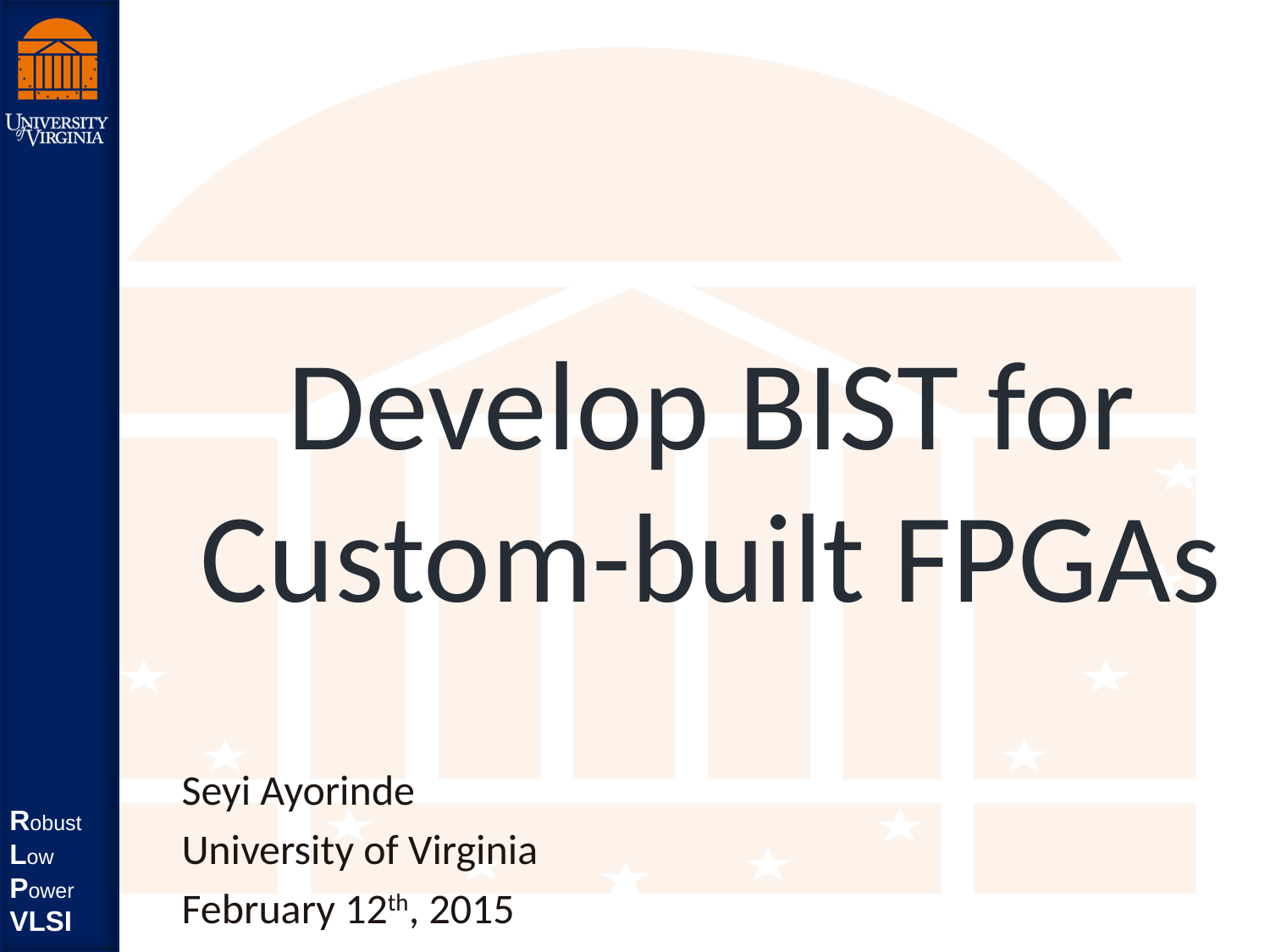

# Develop BIST for Custom-built FPGAs
Seyi Ayorinde
University of Virginia
February 12th, 2015